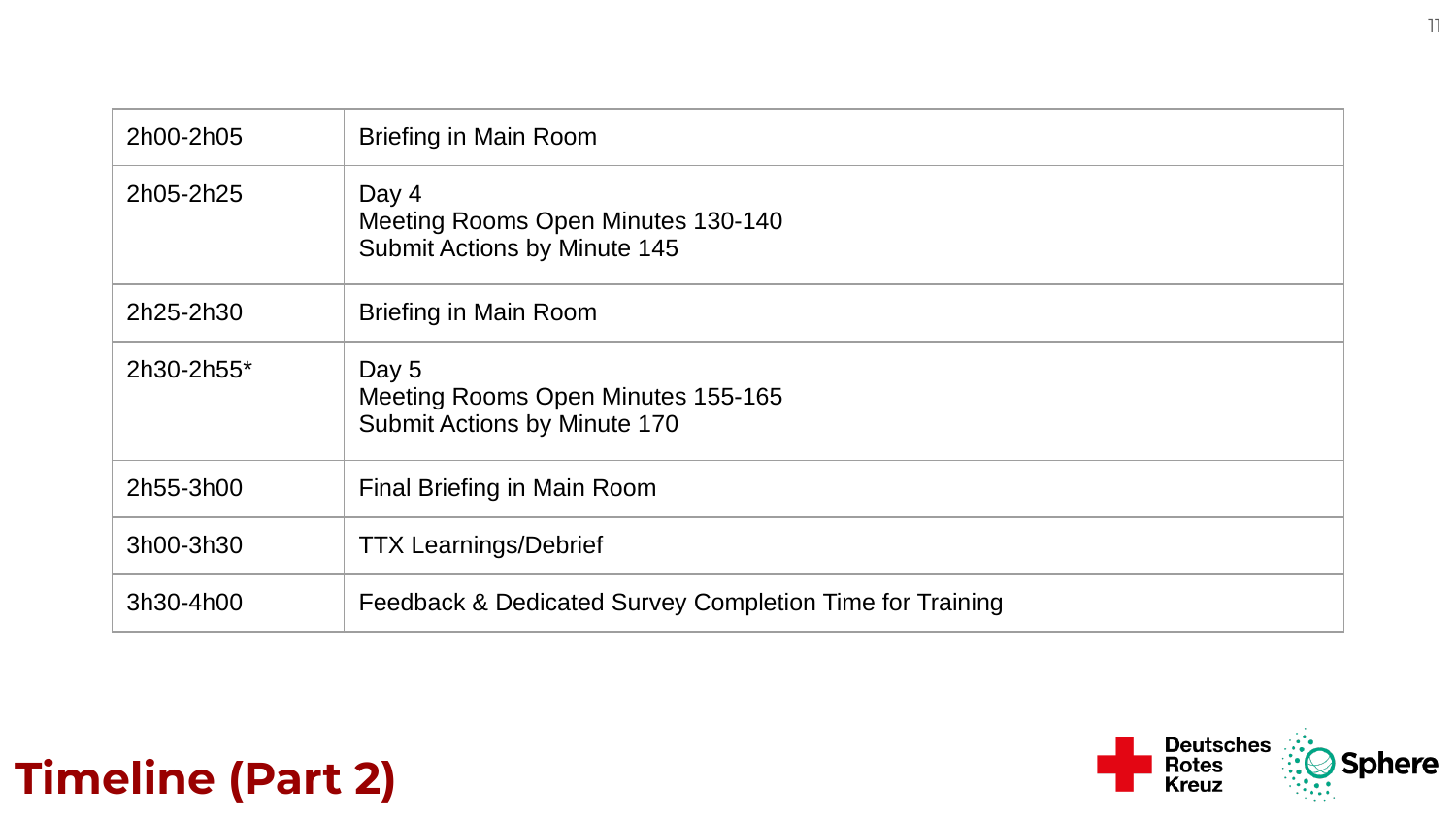

11
| 2h00-2h05 | Briefing in Main Room |
| --- | --- |
| 2h05-2h25 | Day 4 Meeting Rooms Open Minutes 130-140 Submit Actions by Minute 145 |
| 2h25-2h30 | Briefing in Main Room |
| 2h30-2h55\* | Day 5 Meeting Rooms Open Minutes 155-165 Submit Actions by Minute 170 |
| 2h55-3h00 | Final Briefing in Main Room |
| 3h00-3h30 | TTX Learnings/Debrief |
| 3h30-4h00 | Feedback & Dedicated Survey Completion Time for Training |
# Timeline (Part 2)